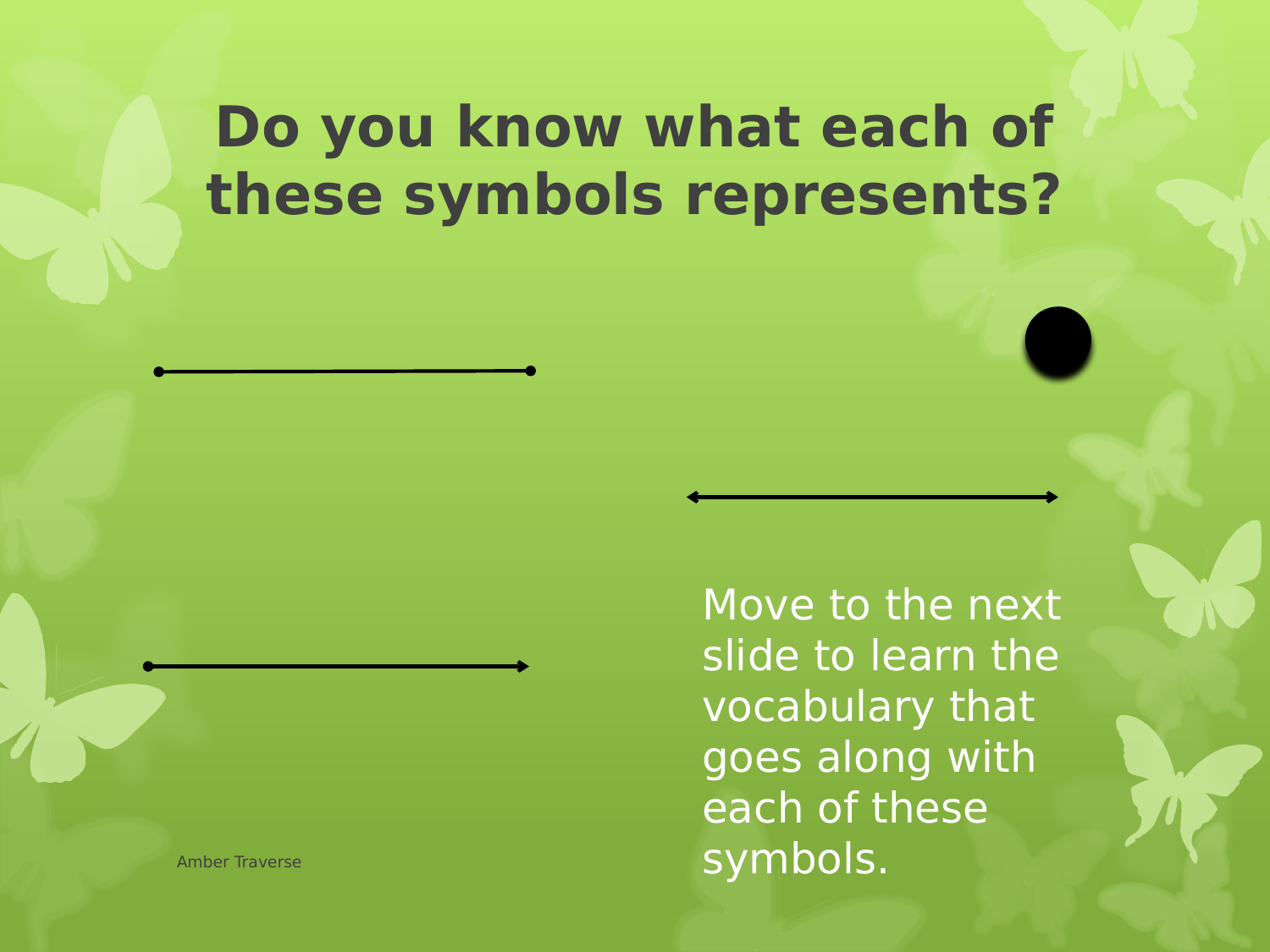

# Do you know what each of these symbols represents?

Move to the next slide to learn the vocabulary that goes along with each of these symbols.
Amber Traverse